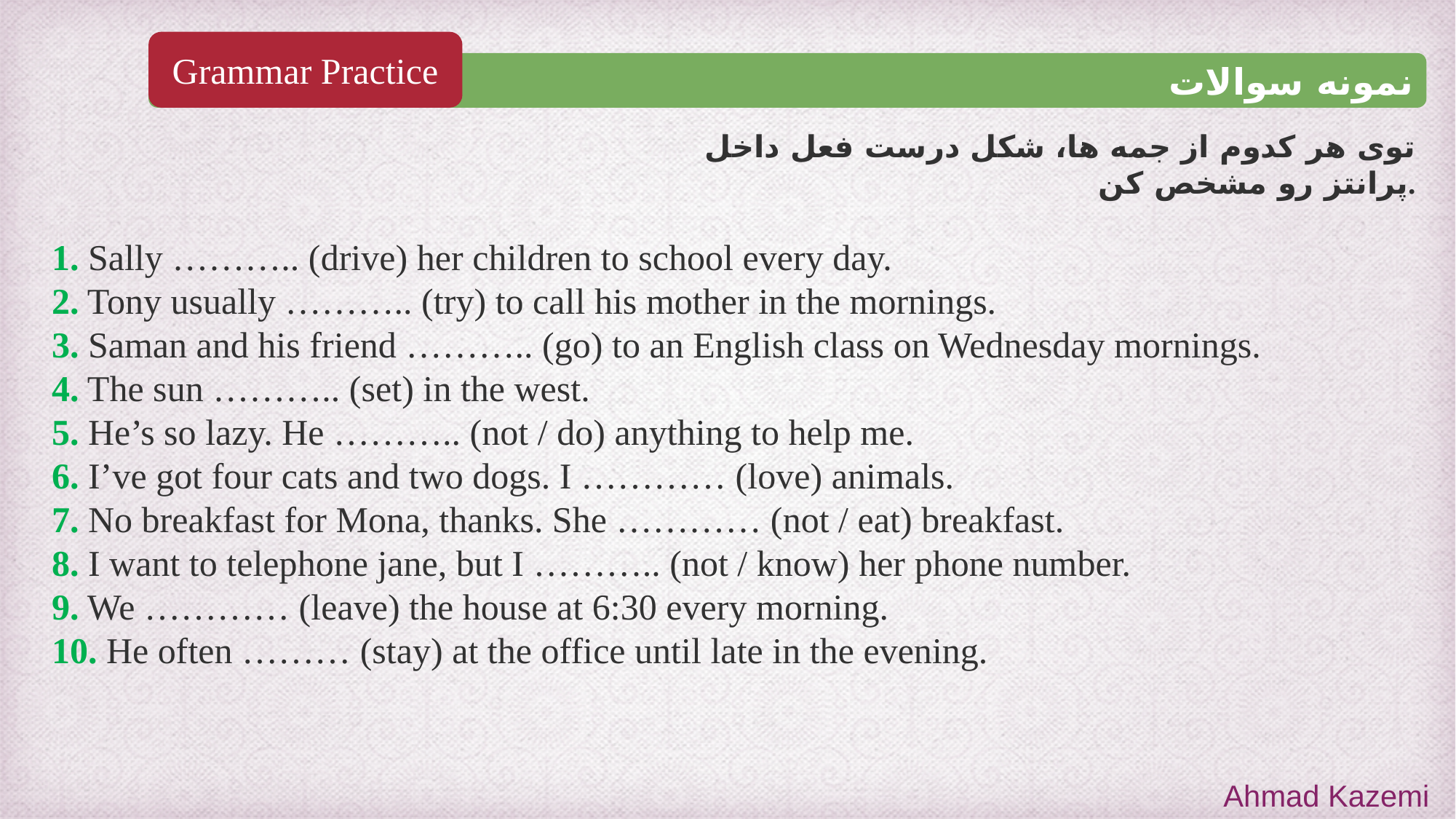

Grammar Practice
نمونه سوالات
توی هر کدوم از جمه ها، شکل درست فعل داخل پرانتز رو مشخص کن.
1. Sally ……….. (drive) her children to school every day.
2. Tony usually ……….. (try) to call his mother in the mornings.
3. Saman and his friend ……….. (go) to an English class on Wednesday mornings.
4. The sun ……….. (set) in the west.
5. He’s so lazy. He ……….. (not / do) anything to help me.
6. I’ve got four cats and two dogs. I ………… (love) animals.
7. No breakfast for Mona, thanks. She ………… (not / eat) breakfast.
8. I want to telephone jane, but I ……….. (not / know) her phone number.
9. We ………… (leave) the house at 6:30 every morning.
10. He often ……… (stay) at the office until late in the evening.
Ahmad Kazemi